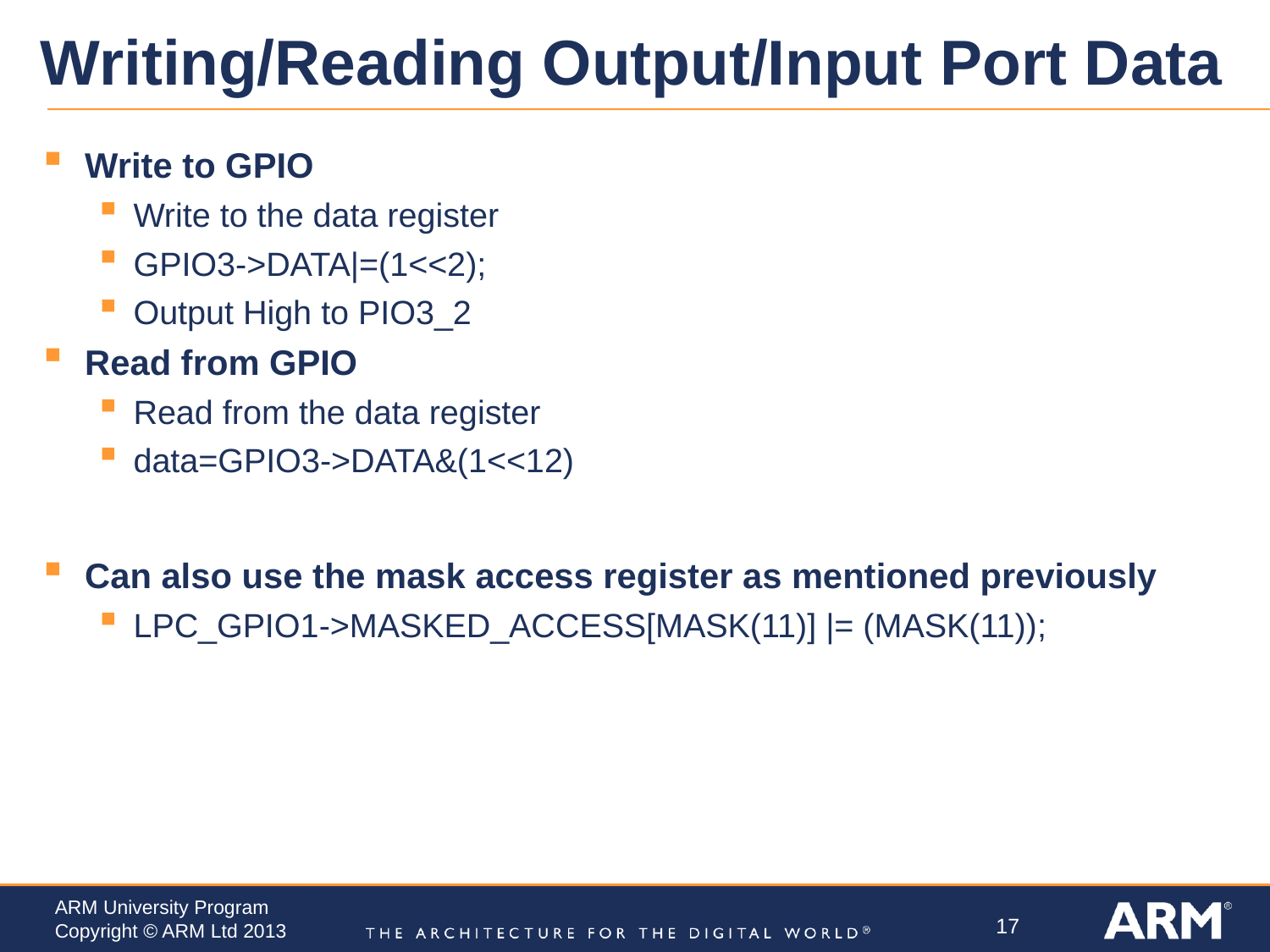

# Writing/Reading Output/Input Port Data
Write to GPIO
Write to the data register
GPIO3->DATA|=(1<<2);
Output High to PIO3_2
Read from GPIO
Read from the data register
data=GPIO3->DATA&(1<<12)

Can also use the mask access register as mentioned previously
LPC_GPIO1->MASKED_ACCESS[MASK(11)] |= (MASK(11));